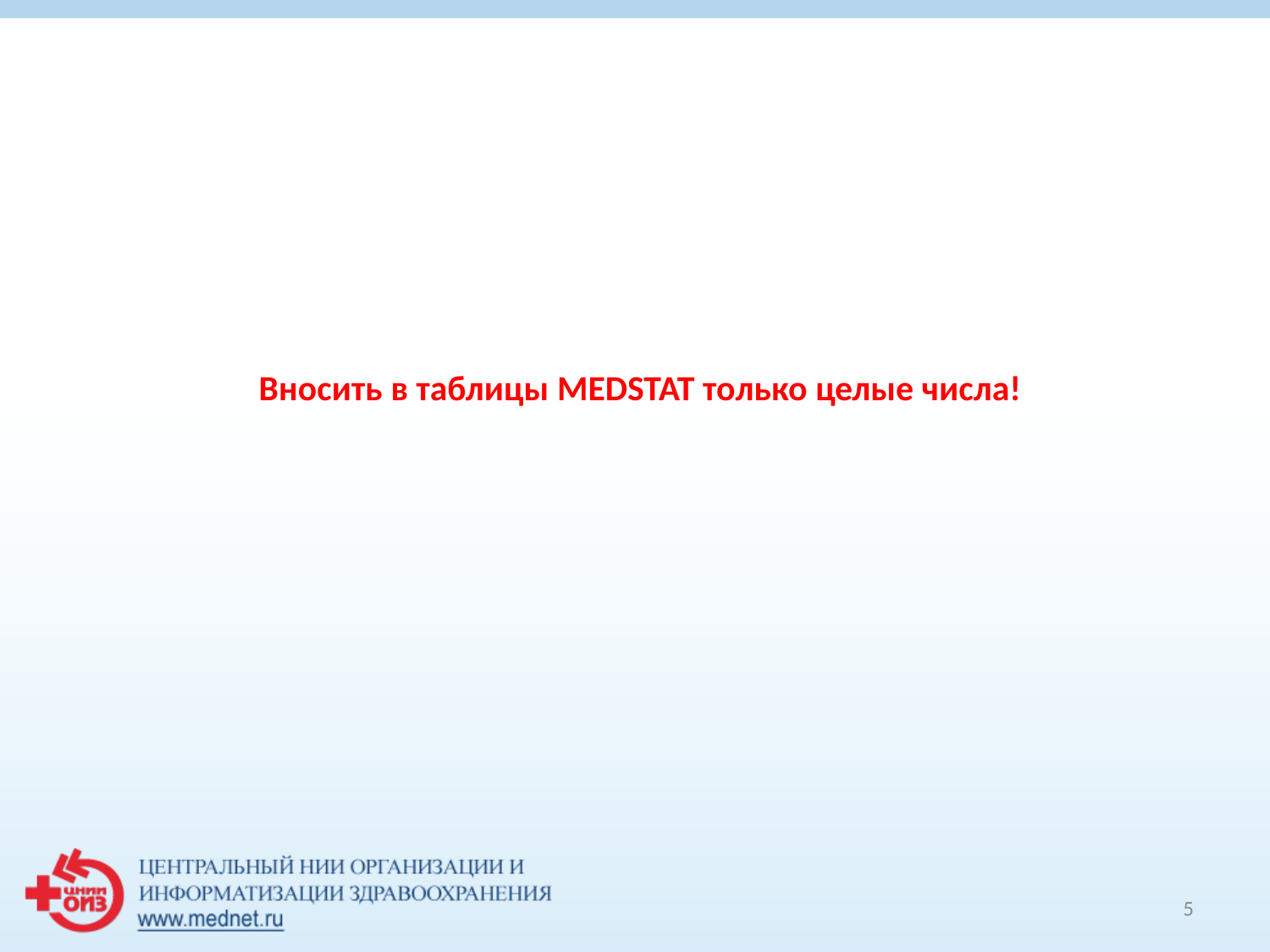

Вносить в таблицы MEDSTAT только целые числа!

#
5